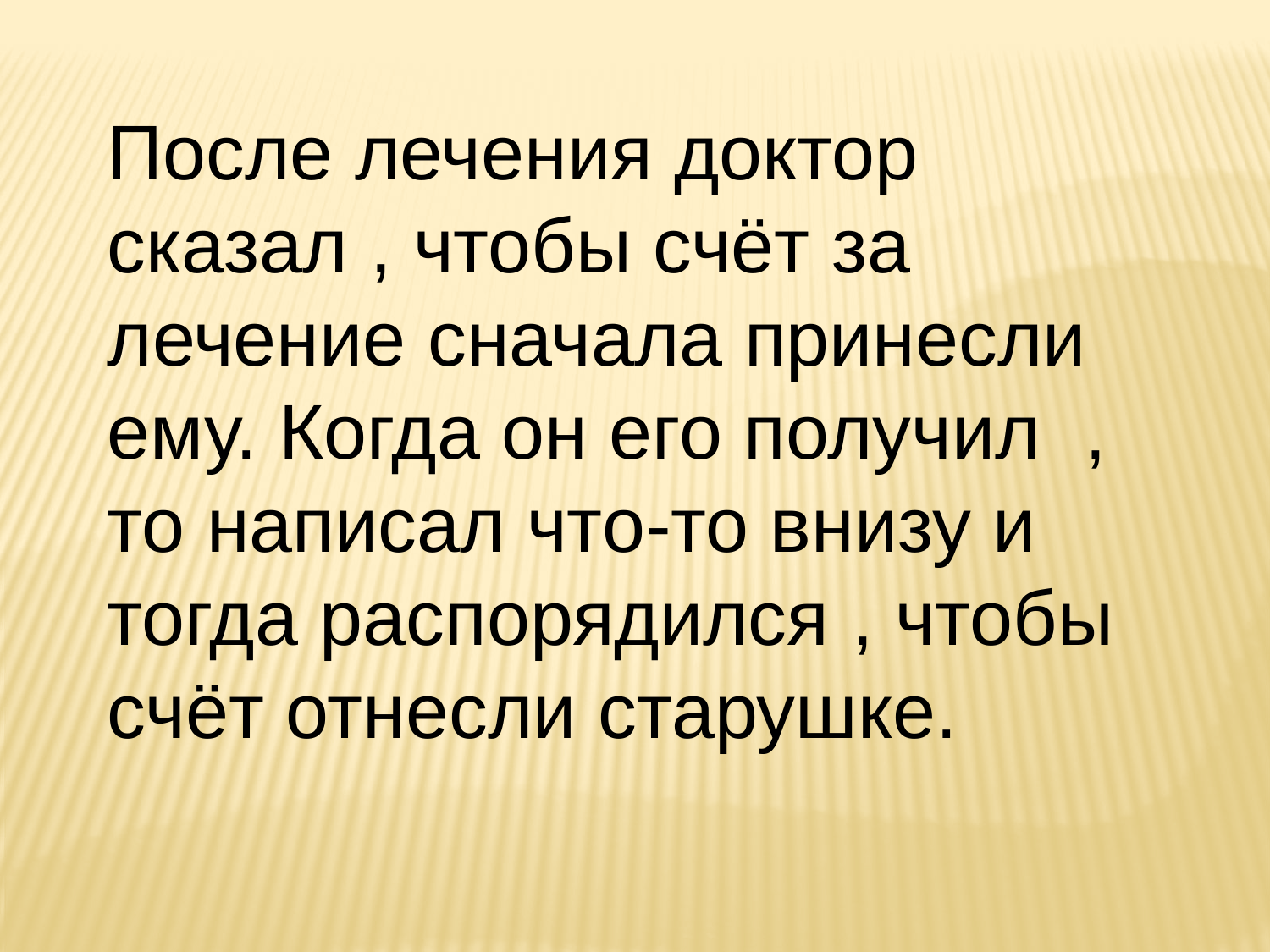

После лечения доктор сказал , чтобы счёт за лечение сначала принесли  ему. Когда он его получил  , то написал что-то внизу и тогда распорядился , чтобы счёт отнесли старушке.